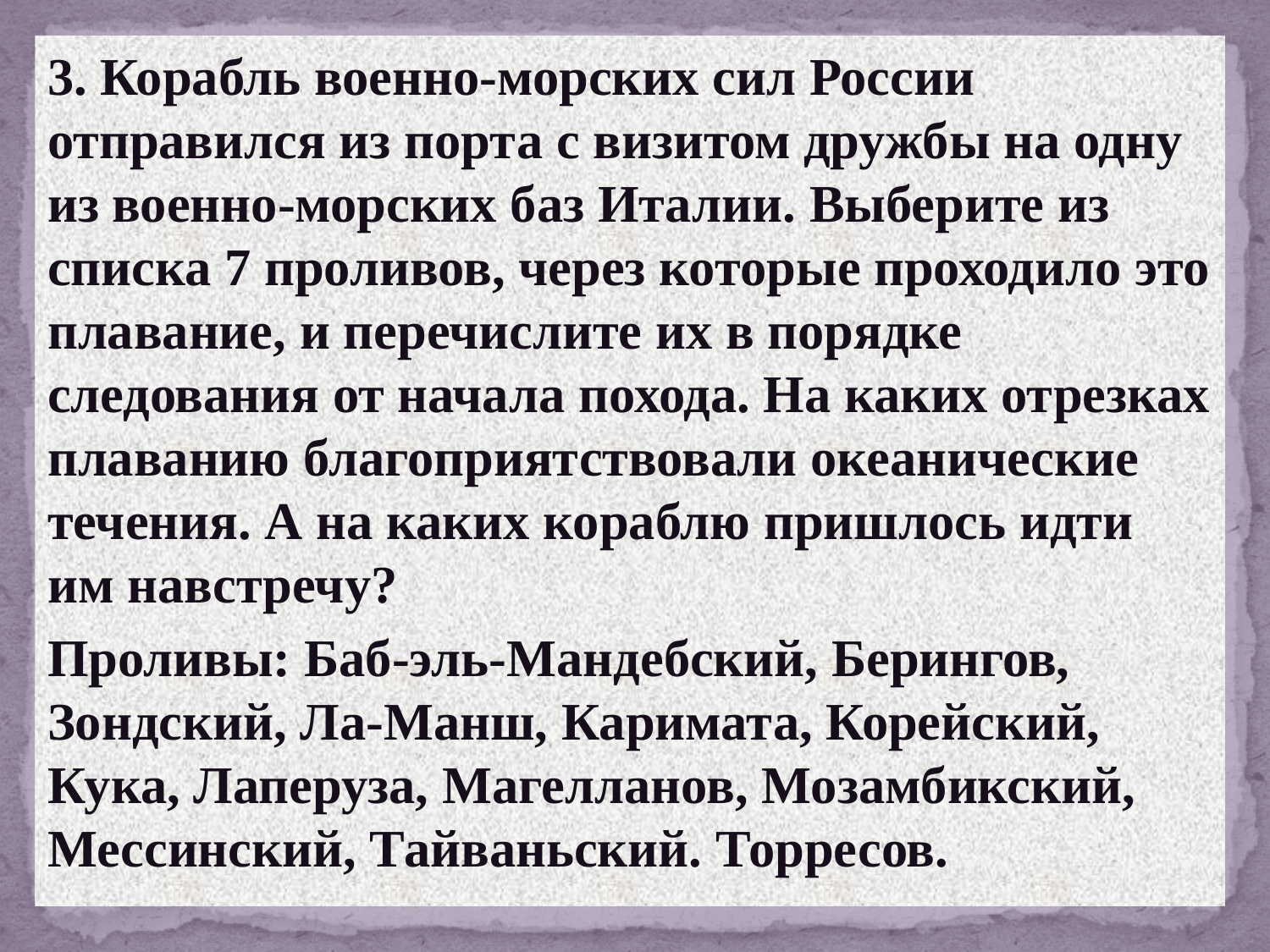

3. Корабль военно-морских сил России отправился из порта с визитом дружбы на одну из военно-морских баз Италии. Выберите из списка 7 проливов, через которые проходило это плавание, и перечислите их в порядке следования от начала похода. На каких отрезках плаванию благоприятствовали океанические течения. А на каких кораблю пришлось идти им навстречу?
Проливы: Баб-эль-Мандебский, Берингов, Зондский, Ла-Манш, Каримата, Корейский, Кука, Лаперуза, Магелланов, Мозамбикский, Мессинский, Тайваньский. Торресов.